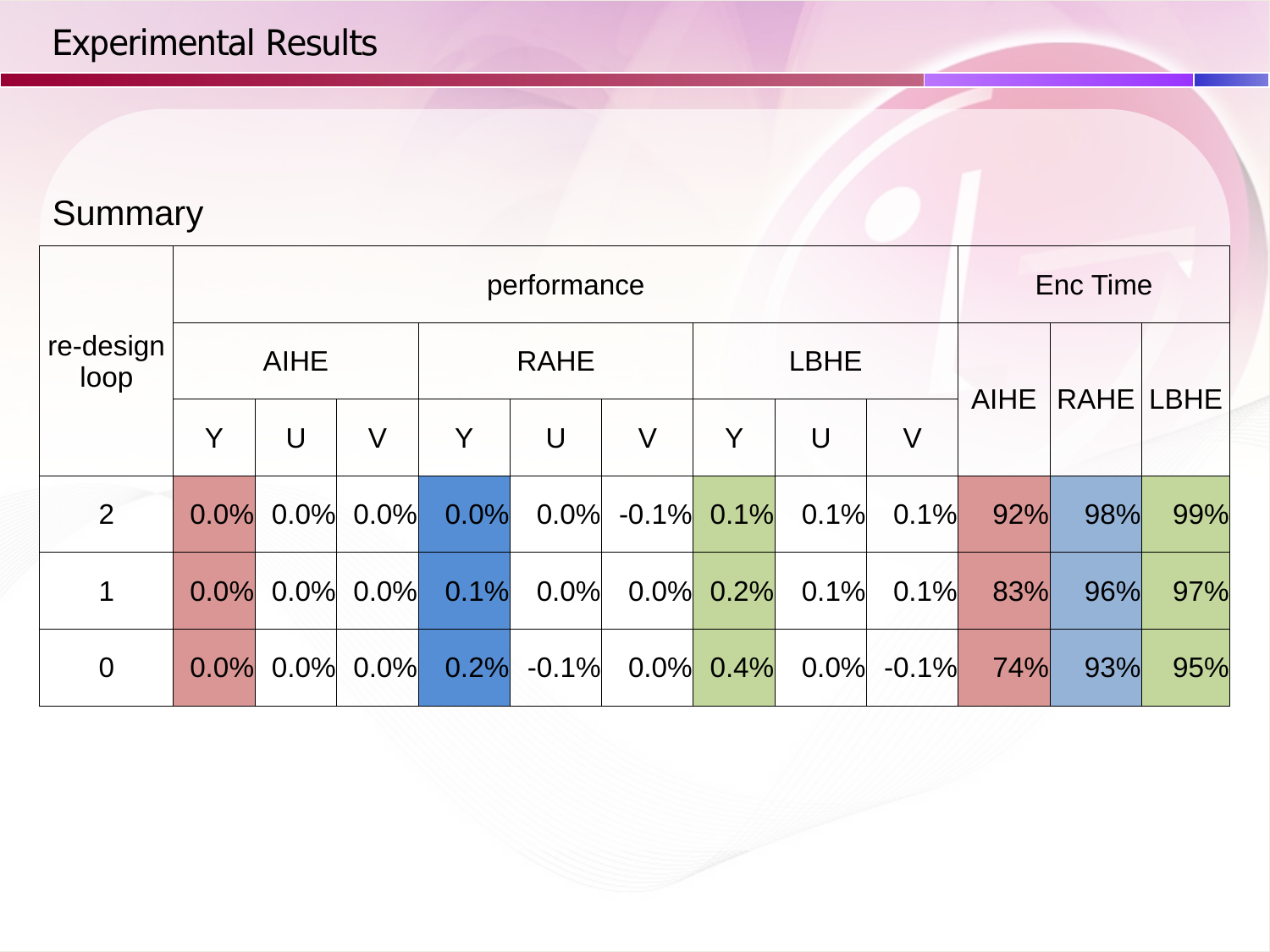

# Experimental Results
Summary
| re-design loop | performance |  |  |  |  |  |  |  |  | Enc Time |  |  |
| --- | --- | --- | --- | --- | --- | --- | --- | --- | --- | --- | --- | --- |
|  | AIHE |  |  | RAHE |  |  | LBHE |  |  | AIHE | RAHE | LBHE |
|  | Y | U | V | Y | U | V | Y | U | V |  |  |  |
| 2 | 0.0% | 0.0% | 0.0% | 0.0% | 0.0% | -0.1% | 0.1% | 0.1% | 0.1% | 92% | 98% | 99% |
| 1 | 0.0% | 0.0% | 0.0% | 0.1% | 0.0% | 0.0% | 0.2% | 0.1% | 0.1% | 83% | 96% | 97% |
| 0 | 0.0% | 0.0% | 0.0% | 0.2% | -0.1% | 0.0% | 0.4% | 0.0% | -0.1% | 74% | 93% | 95% |